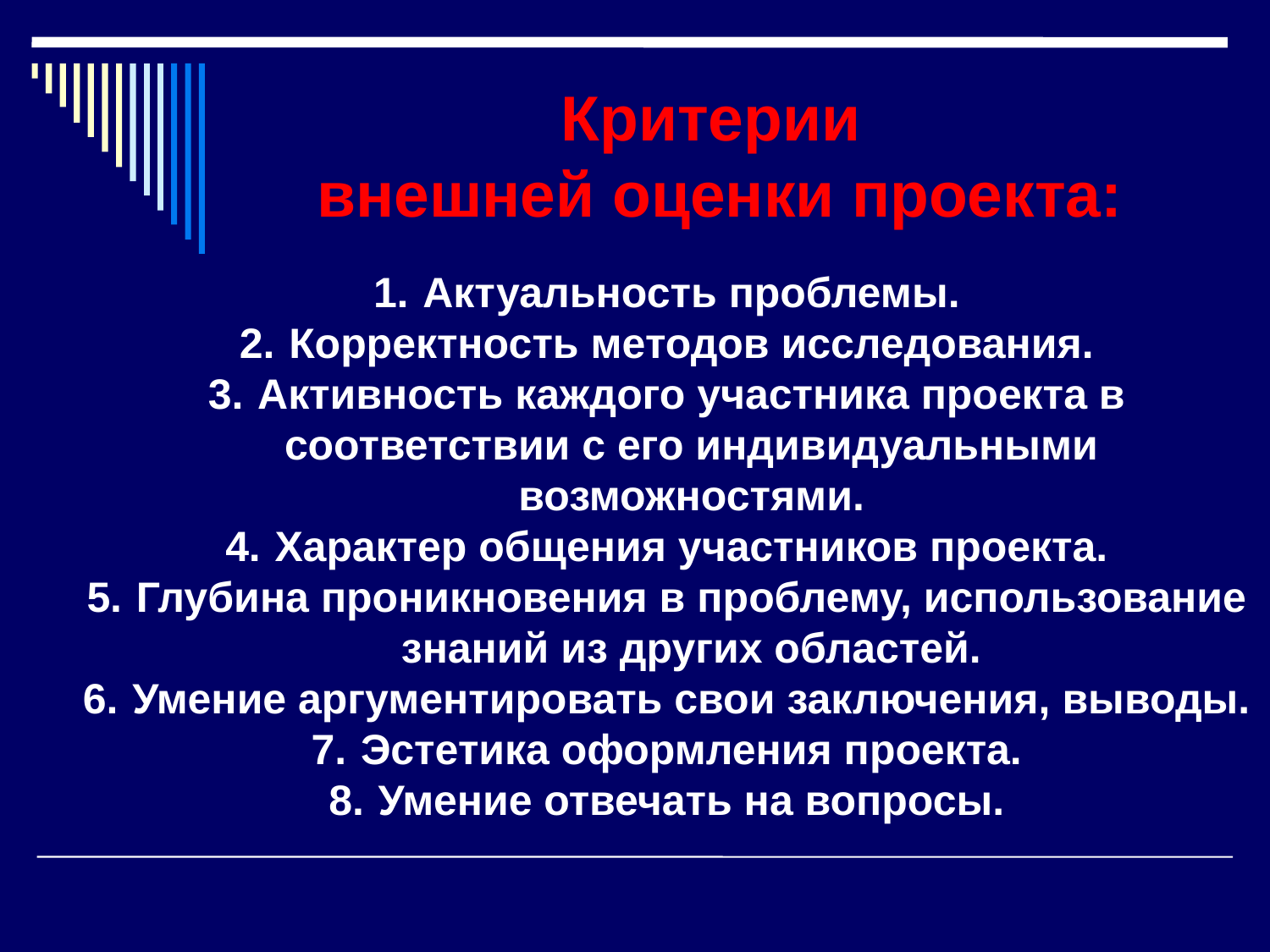

# Критерии внешней оценки проекта:
Актуальность проблемы.
Корректность методов исследования.
Активность каждого участника проекта в соответствии с его индивидуальными возможностями.
Характер общения участников проекта.
Глубина проникновения в проблему, использование знаний из других областей.
Умение аргументировать свои заключения, выводы.
Эстетика оформления проекта.
Умение отвечать на вопросы.